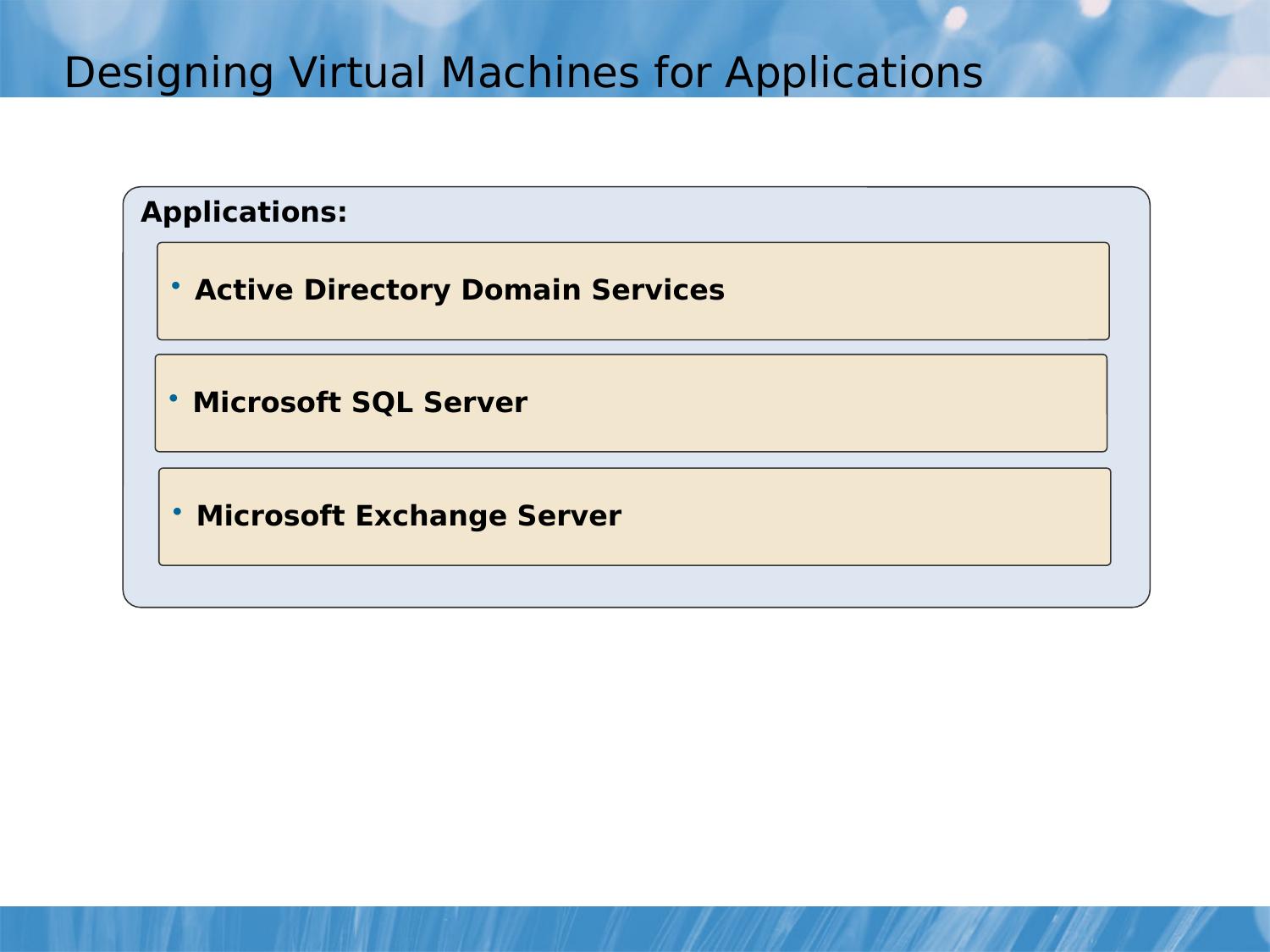

# Designing Virtual Machines for Applications
Applications:

Active Directory Domain Services
Microsoft SQL Server
Microsoft Exchange Server